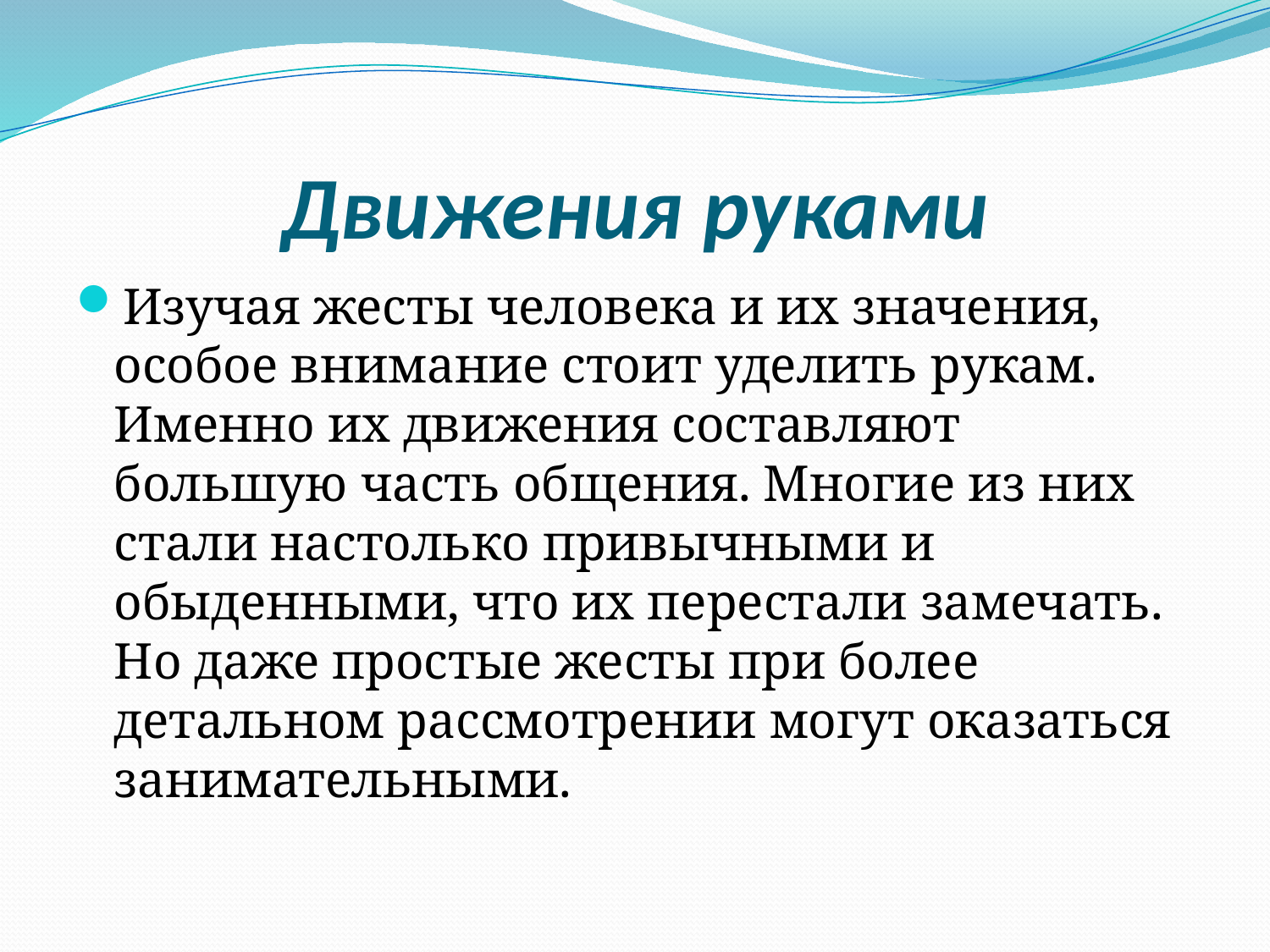

# Движения руками
Изучая жесты человека и их значения, особое внимание стоит уделить рукам. Именно их движения составляют большую часть общения. Многие из них стали настолько привычными и обыденными, что их перестали замечать. Но даже простые жесты при более детальном рассмотрении могут оказаться занимательными.